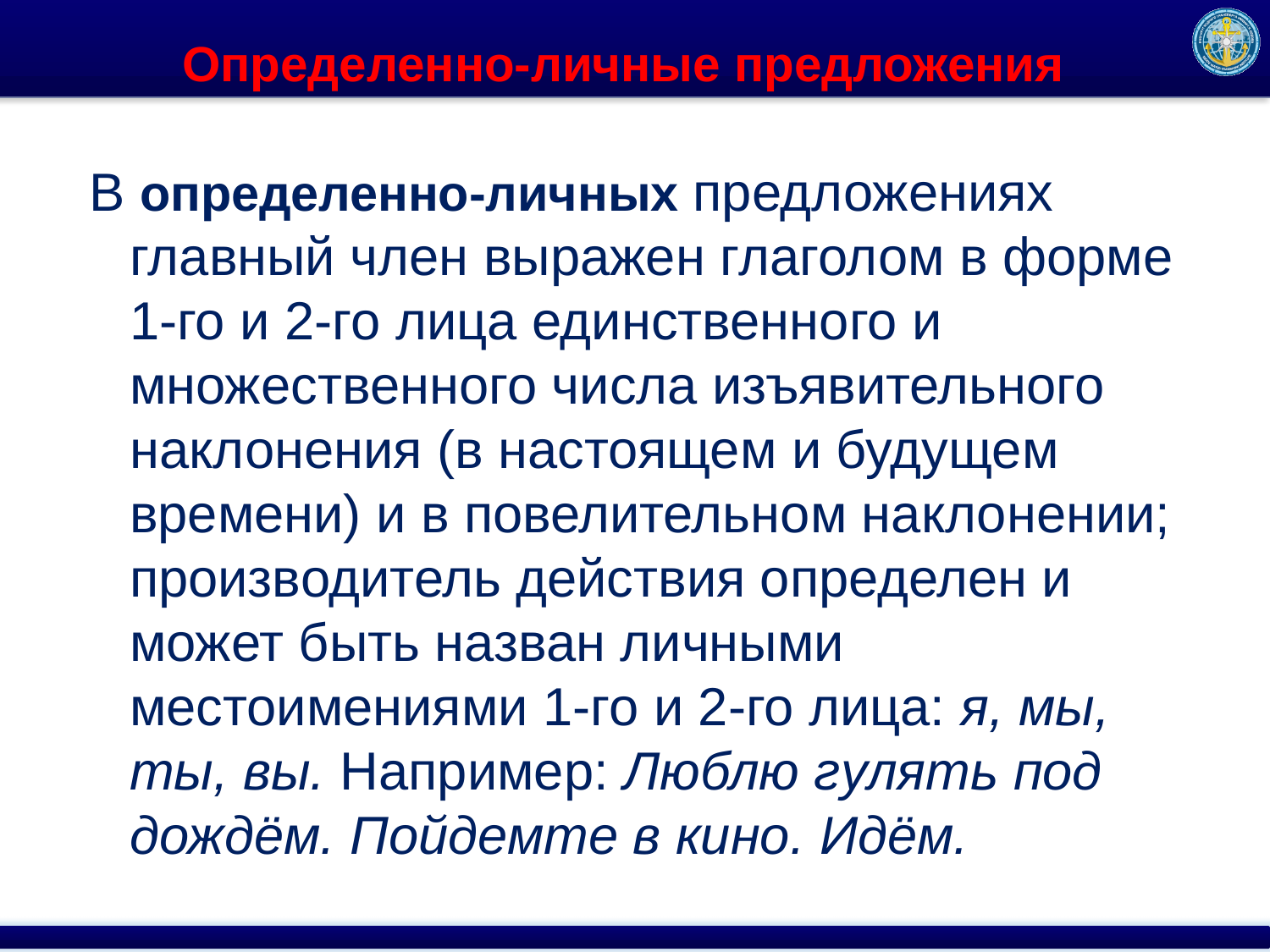

# Определенно-личные предложения
В определенно-личных предложениях главный член выражен глаголом в форме 1-го и 2-го лица единственного и множественного числа изъявительного наклонения (в настоящем и будущем времени) и в повелительном наклонении; производитель действия определен и может быть назван личными местоимениями 1-го и 2-го лица: я, мы, ты, вы. Например: Люблю гулять под дождём. Пойдемте в кино. Идём.